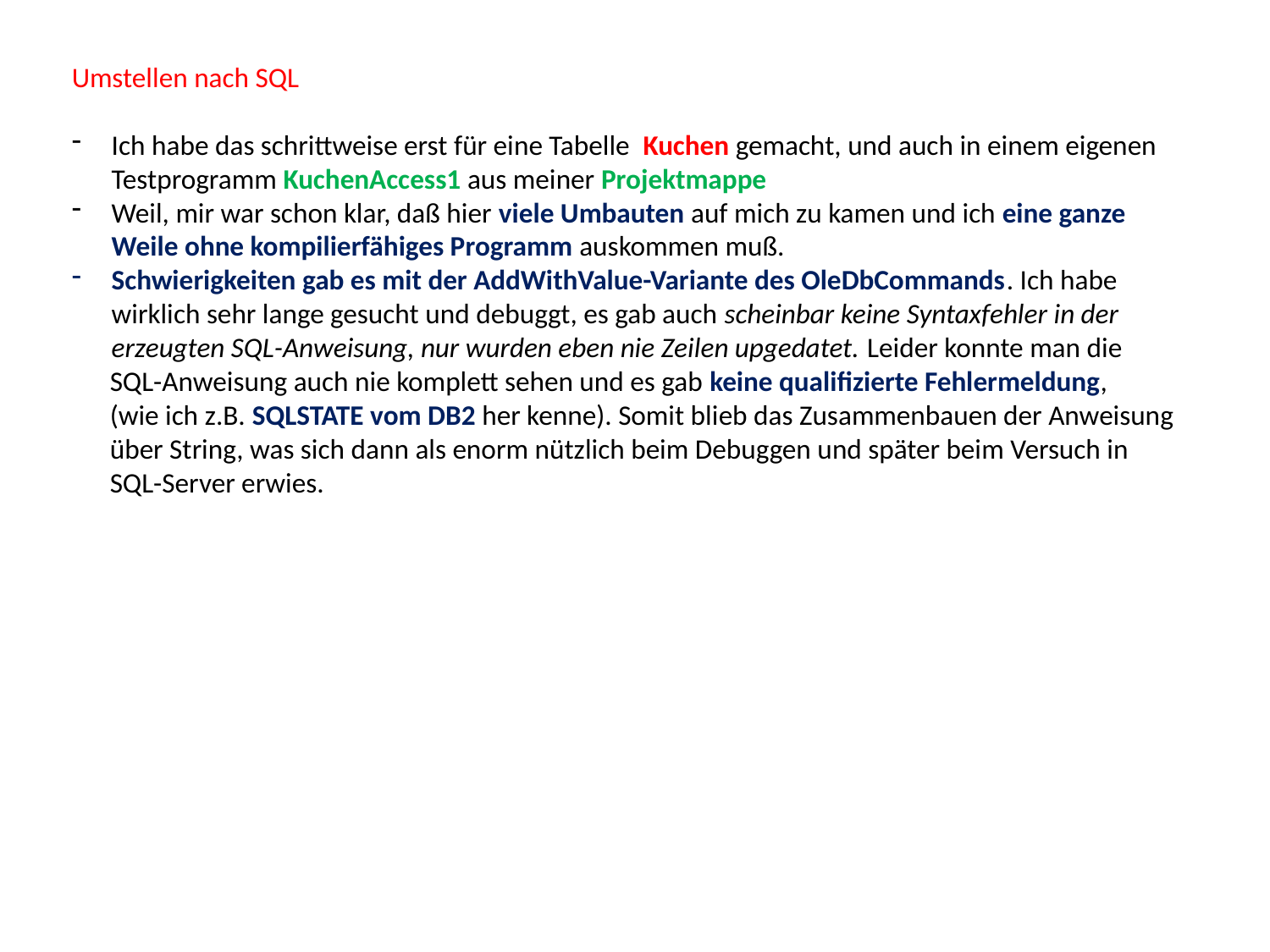

Umstellen nach SQL

Ich habe das schrittweise erst für eine Tabelle  Kuchen gemacht, und auch in einem eigenen Testprogramm KuchenAccess1 aus meiner Projektmappe
Weil, mir war schon klar, daß hier viele Umbauten auf mich zu kamen und ich eine ganze Weile ohne kompilierfähiges Programm auskommen muß.
Schwierigkeiten gab es mit der AddWithValue-Variante des OleDbCommands. Ich habe wirklich sehr lange gesucht und debuggt, es gab auch scheinbar keine Syntaxfehler in der erzeugten SQL-Anweisung, nur wurden eben nie Zeilen upgedatet. Leider konnte man die
      SQL-Anweisung auch nie komplett sehen und es gab keine qualifizierte Fehlermeldung,
      (wie ich z.B. SQLSTATE vom DB2 her kenne). Somit blieb das Zusammenbauen der Anweisung
      über String, was sich dann als enorm nützlich beim Debuggen und später beim Versuch in
      SQL-Server erwies.